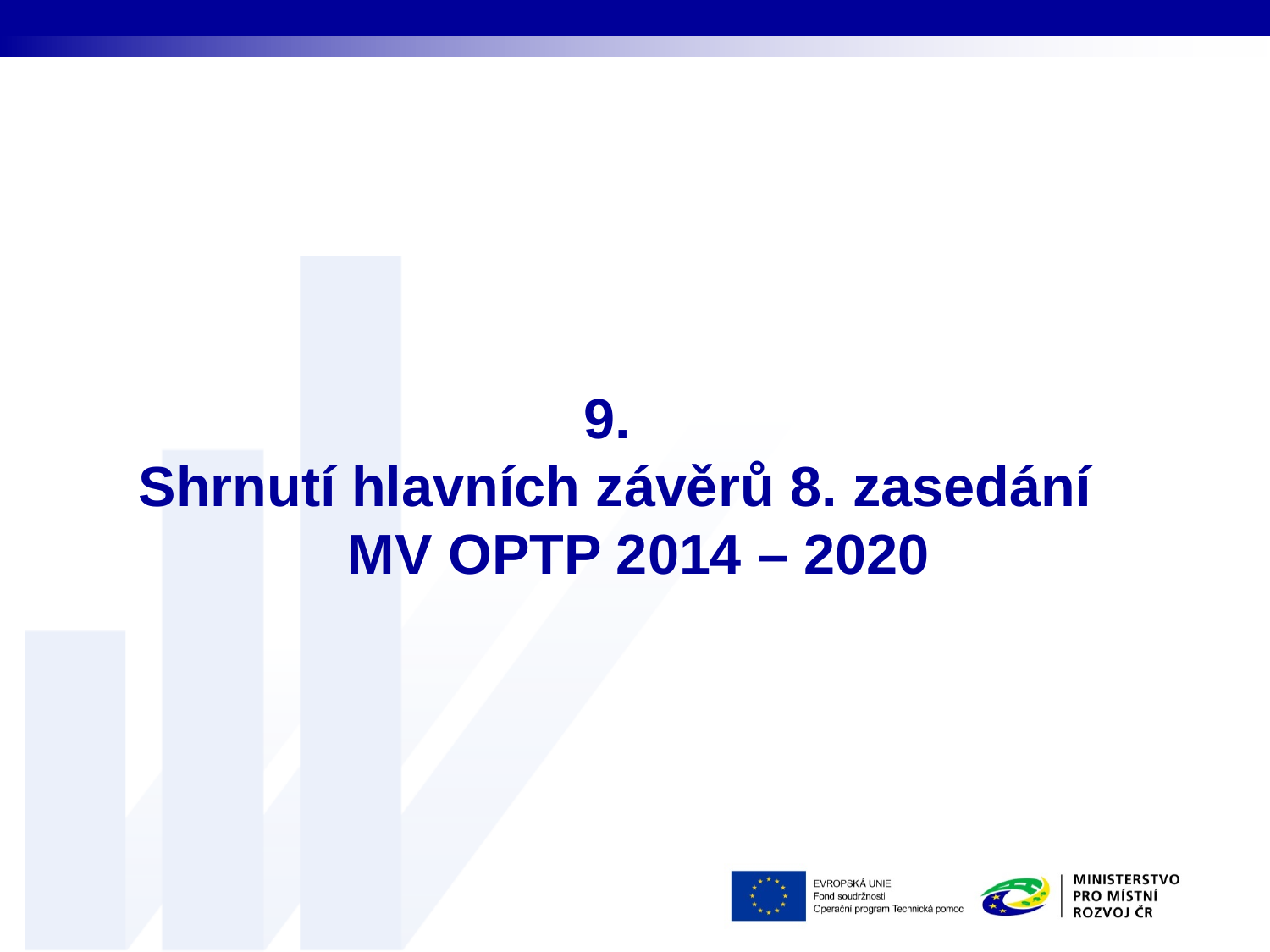

9.
Shrnutí hlavních závěrů 8. zasedání MV OPTP 2014 – 2020